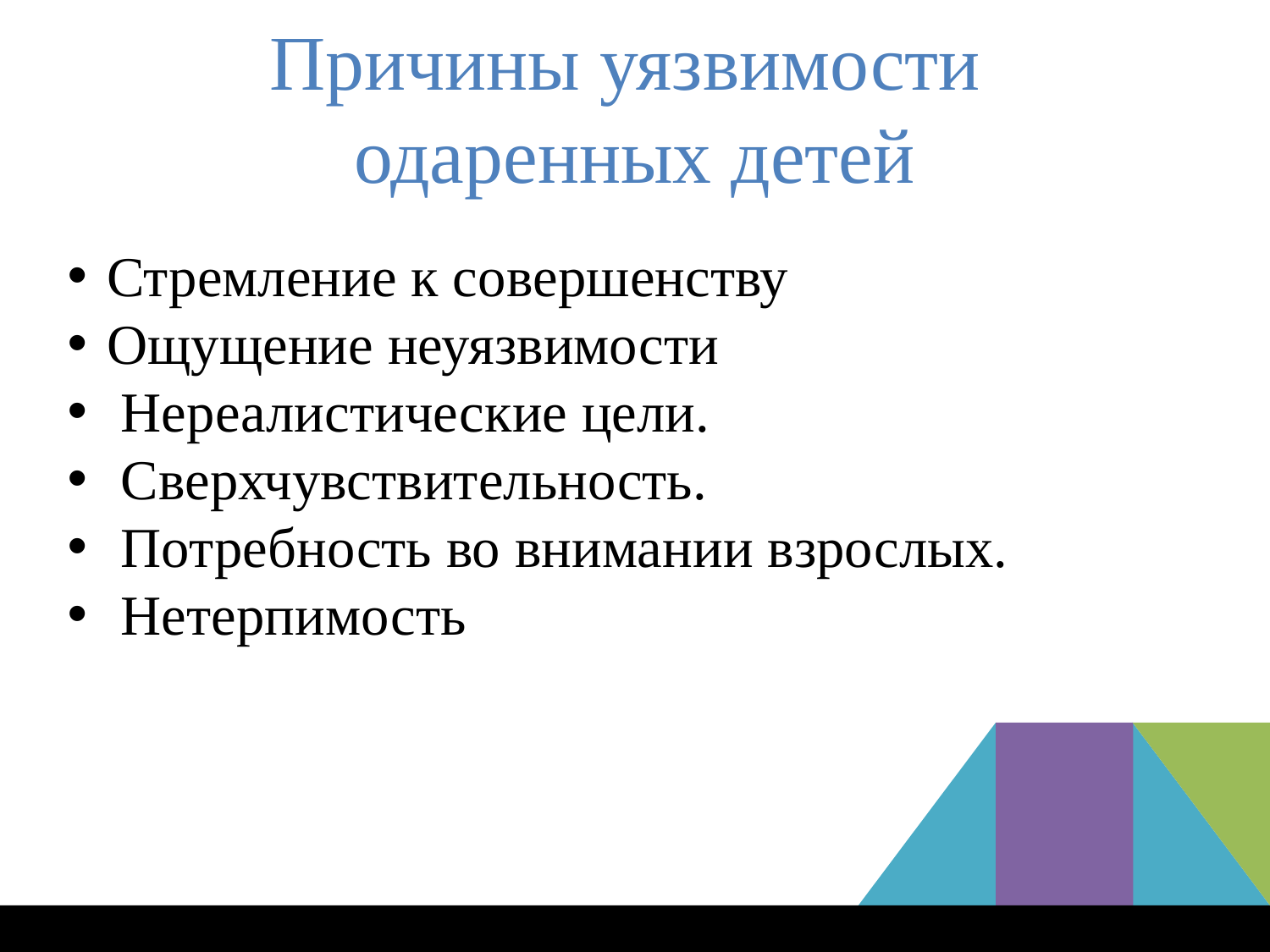

# Причины уязвимости одаренных детей
Стремление к совершенству
Ощущение неуязвимости
 Нереалистические цели.
 Сверхчувствительность.
 Потребность во внимании взрослых.
 Нетерпимость